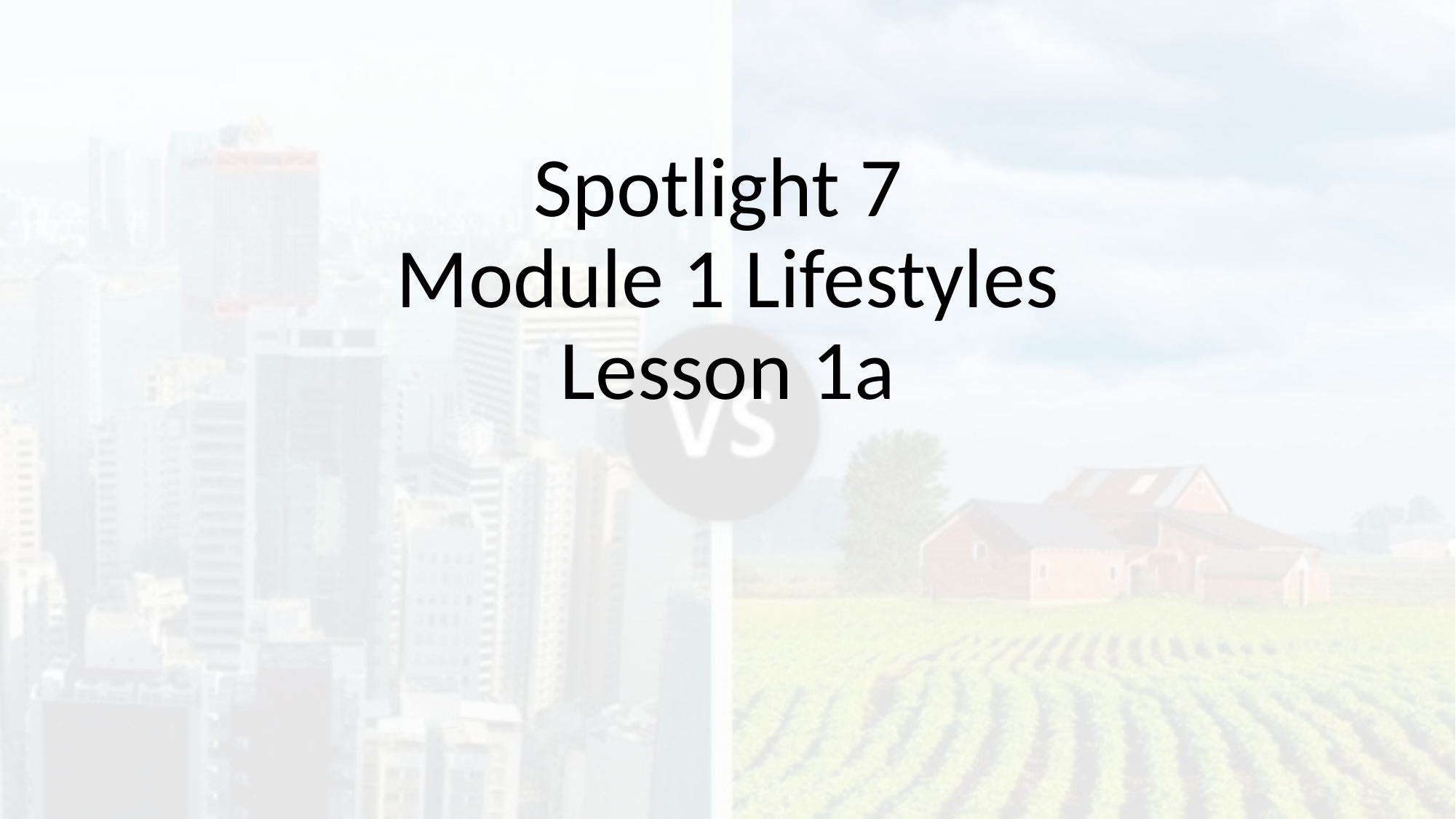

# Spotlight 7 Module 1 Lifestyles Lesson 1a